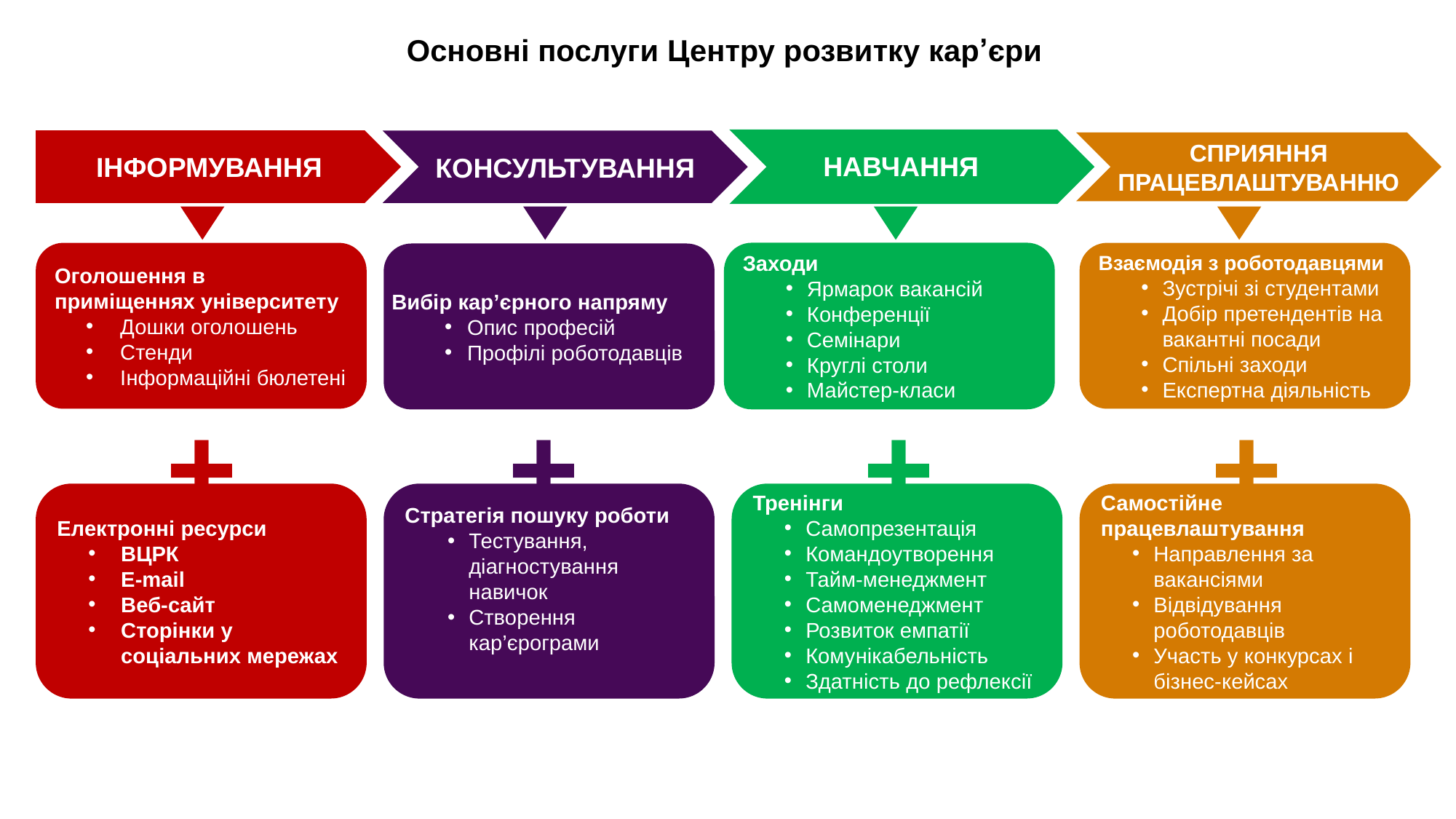

Основні послуги Центру розвитку кар’єри

      НАВЧАННЯ

ІНФОРМУВАННЯ

КОНСУЛЬТУВАННЯ
СПРИЯННЯ ПРАЦЕВЛАШТУВАННЮ

Заходи
Ярмарок вакансій
Конференції
Семінари
Круглі столи
Майстер-класи
Оголошення в приміщеннях університету
Дошки оголошень
Стенди
Інформаційні бюлетені
Взаємодія з роботодавцями
Зустрічі зі студентами
Добір претендентів на вакантні посади
Спільні заходи
Експертна діяльність
Вибір кар’єрного напряму
Опис професій
Профілі роботодавців
+
+
+
+
Електронні ресурси
ВЦРК
E-mail
Веб-сайт
Сторінки у соціальних мережах
Стратегія пошуку роботи
Тестування, діагностування навичок
Створення кар’єрограми

Тренінги
Самопрезентація
Командоутворення
Тайм-менеджмент
Самоменеджмент
Розвиток емпатії
Комунікабельність
Здатність до рефлексії
Самостійне працевлаштування
Направлення за вакансіями
Відвідування роботодавців
Участь у конкурсах і бізнес-кейсах